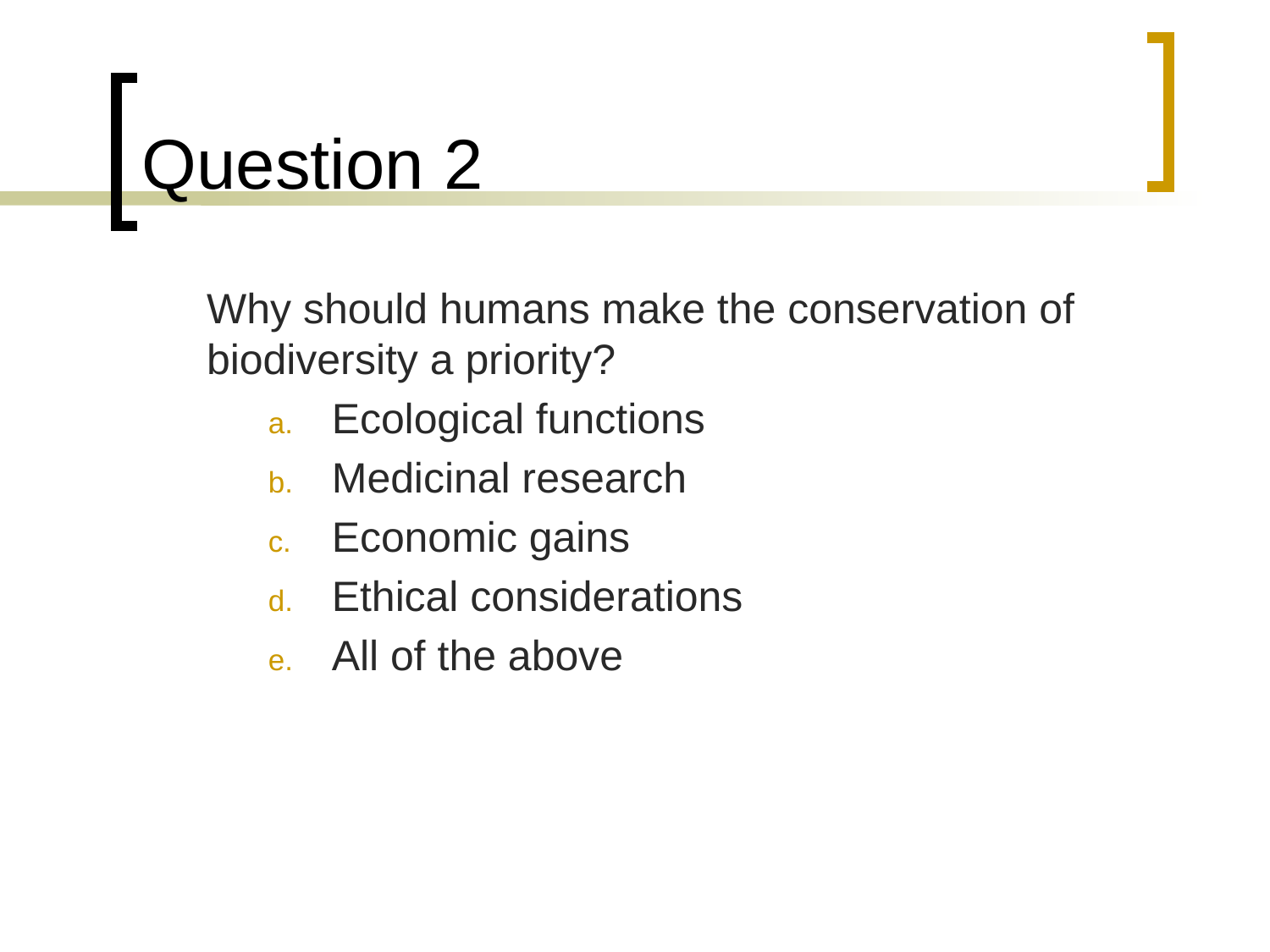

# Question 2
	Why should humans make the conservation of biodiversity a priority?
Ecological functions
Medicinal research
Economic gains
Ethical considerations
All of the above